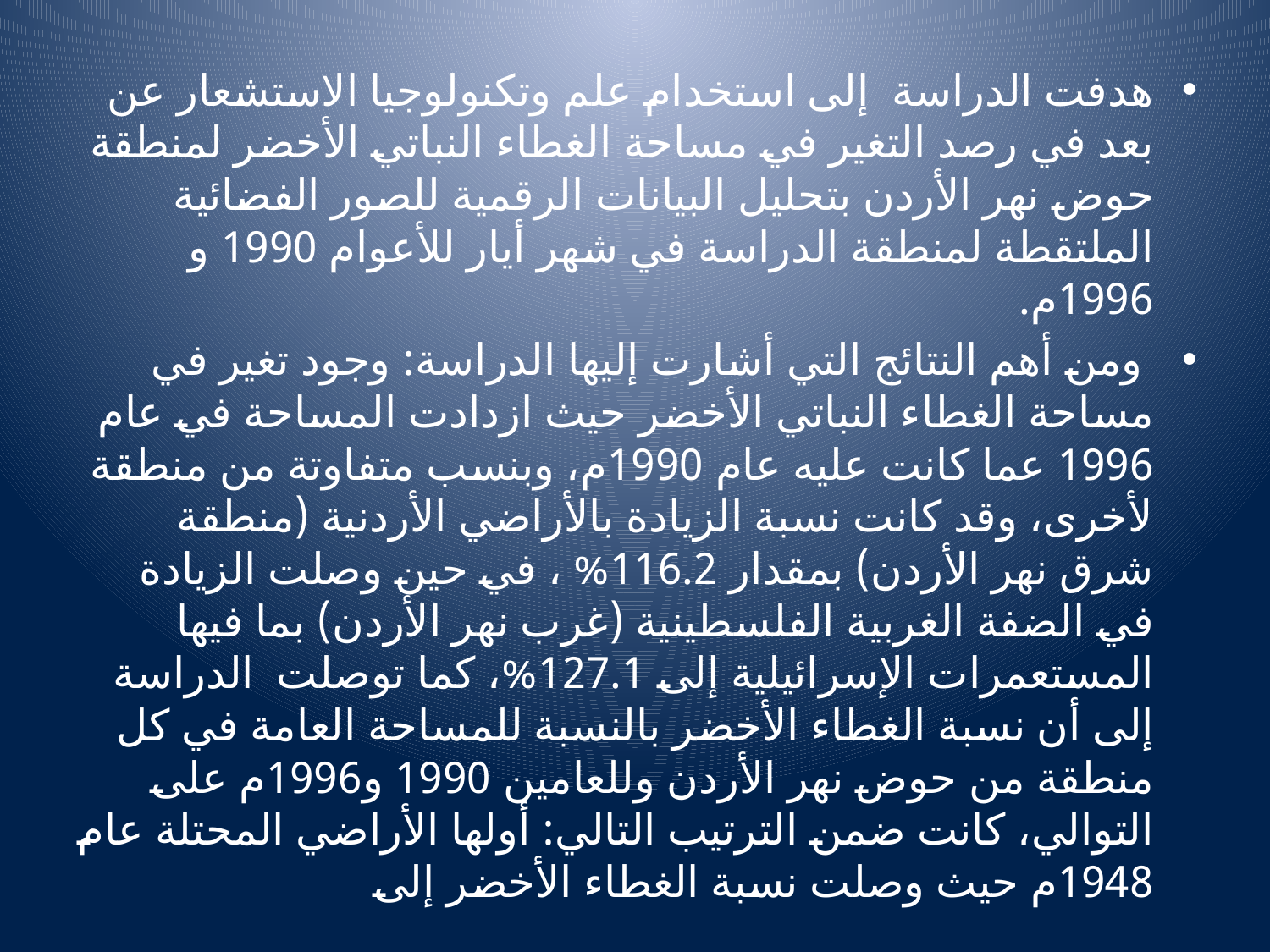

هدفت الدراسة  إلى استخدام علم وتكنولوجيا الاستشعار عن بعد في رصد التغير في مساحة الغطاء النباتي الأخضر لمنطقة حوض نهر الأردن بتحليل البيانات الرقمية للصور الفضائية الملتقطة لمنطقة الدراسة في شهر أيار للأعوام 1990 و 1996م.
 ومن أهم النتائج التي أشارت إليها الدراسة: وجود تغير في مساحة الغطاء النباتي الأخضر حيث ازدادت المساحة في عام 1996 عما كانت عليه عام 1990م، وبنسب متفاوتة من منطقة لأخرى، وقد كانت نسبة الزيادة بالأراضي الأردنية (منطقة شرق نهر الأردن) بمقدار 116.2% ، في حين وصلت الزيادة  في الضفة الغربية الفلسطينية (غرب نهر الأردن) بما فيها المستعمرات الإسرائيلية إلى 127.1%، كما توصلت  الدراسة إلى أن نسبة الغطاء الأخضر بالنسبة للمساحة العامة في كل منطقة من حوض نهر الأردن وللعامين 1990 و1996م على التوالي، كانت ضمن الترتيب التالي: أولها الأراضي المحتلة عام 1948م حيث وصلت نسبة الغطاء الأخضر إلى